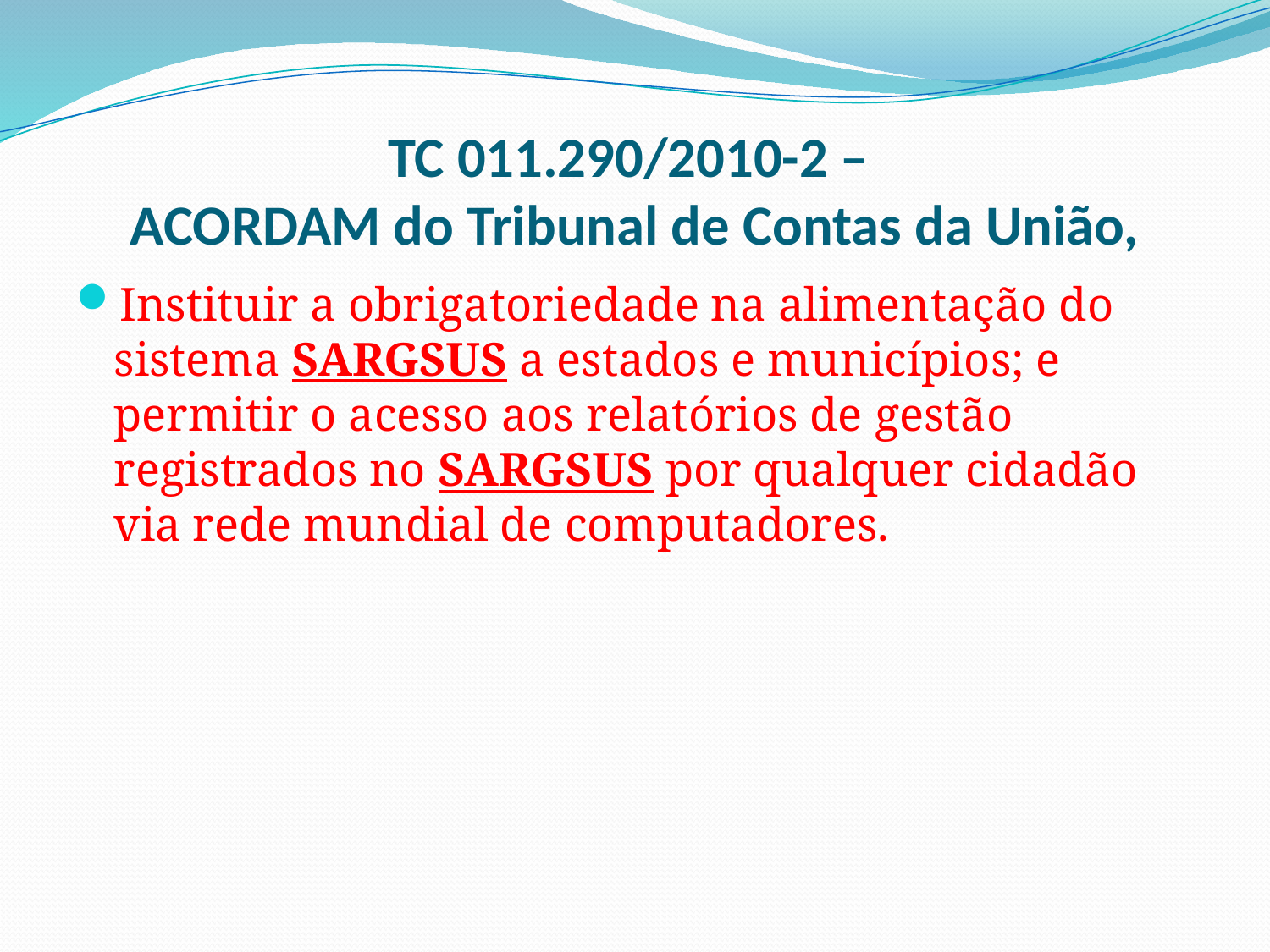

# TC 011.290/2010-2 – ACORDAM do Tribunal de Contas da União,
Instituir a obrigatoriedade na alimentação do sistema SARGSUS a estados e municípios; e permitir o acesso aos relatórios de gestão registrados no SARGSUS por qualquer cidadão via rede mundial de computadores.